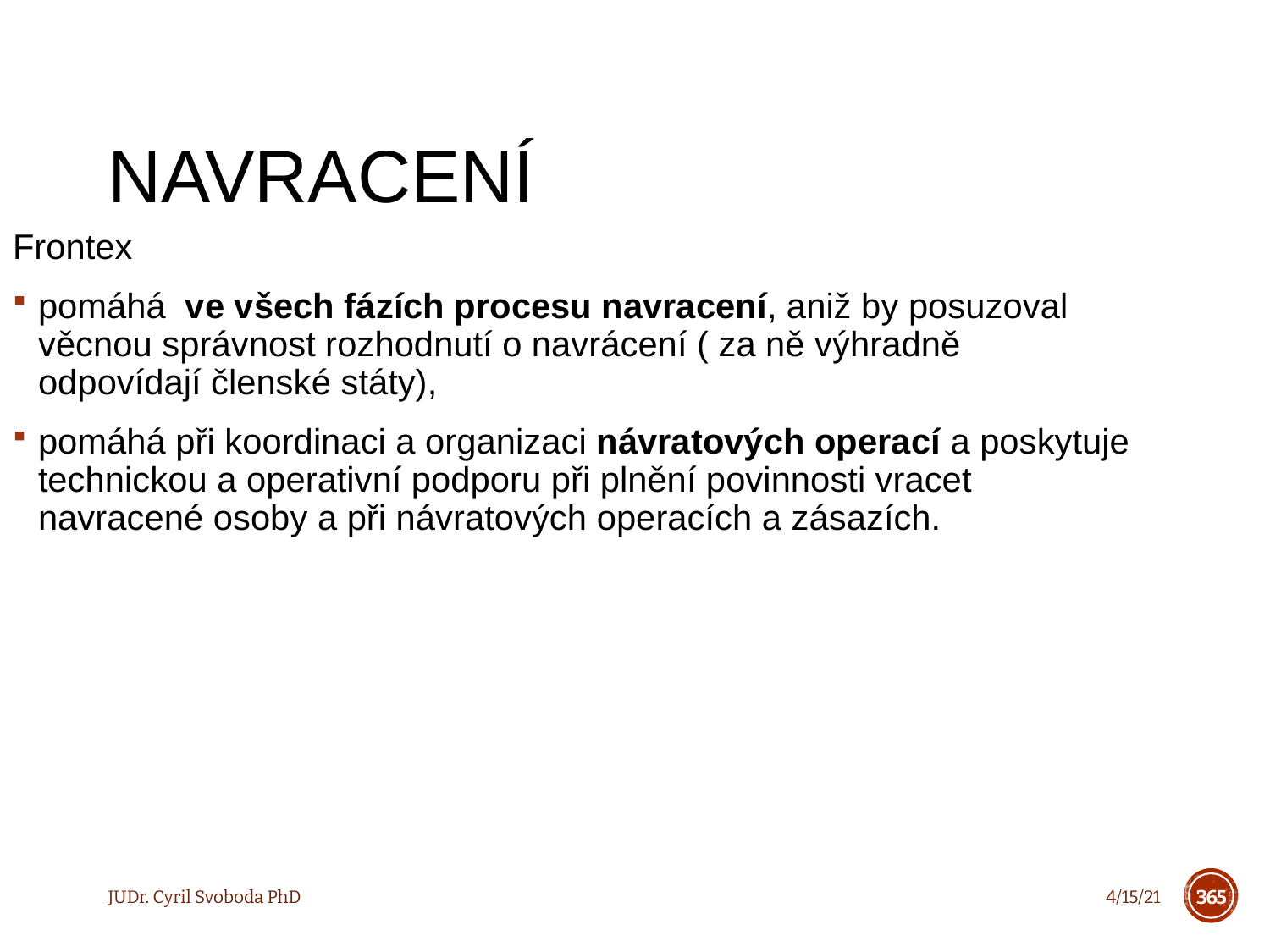

# Navracení
Frontex
pomáhá  ve všech fázích procesu navracení, aniž by posuzoval věcnou správnost rozhodnutí o navrácení ( za ně výhradně odpovídají členské státy),
pomáhá při koordinaci a organizaci návratových operací a poskytuje technickou a operativní podporu při plnění povinnosti vracet navracené osoby a při návratových operacích a zásazích.
JUDr. Cyril Svoboda PhD
4/15/21
365